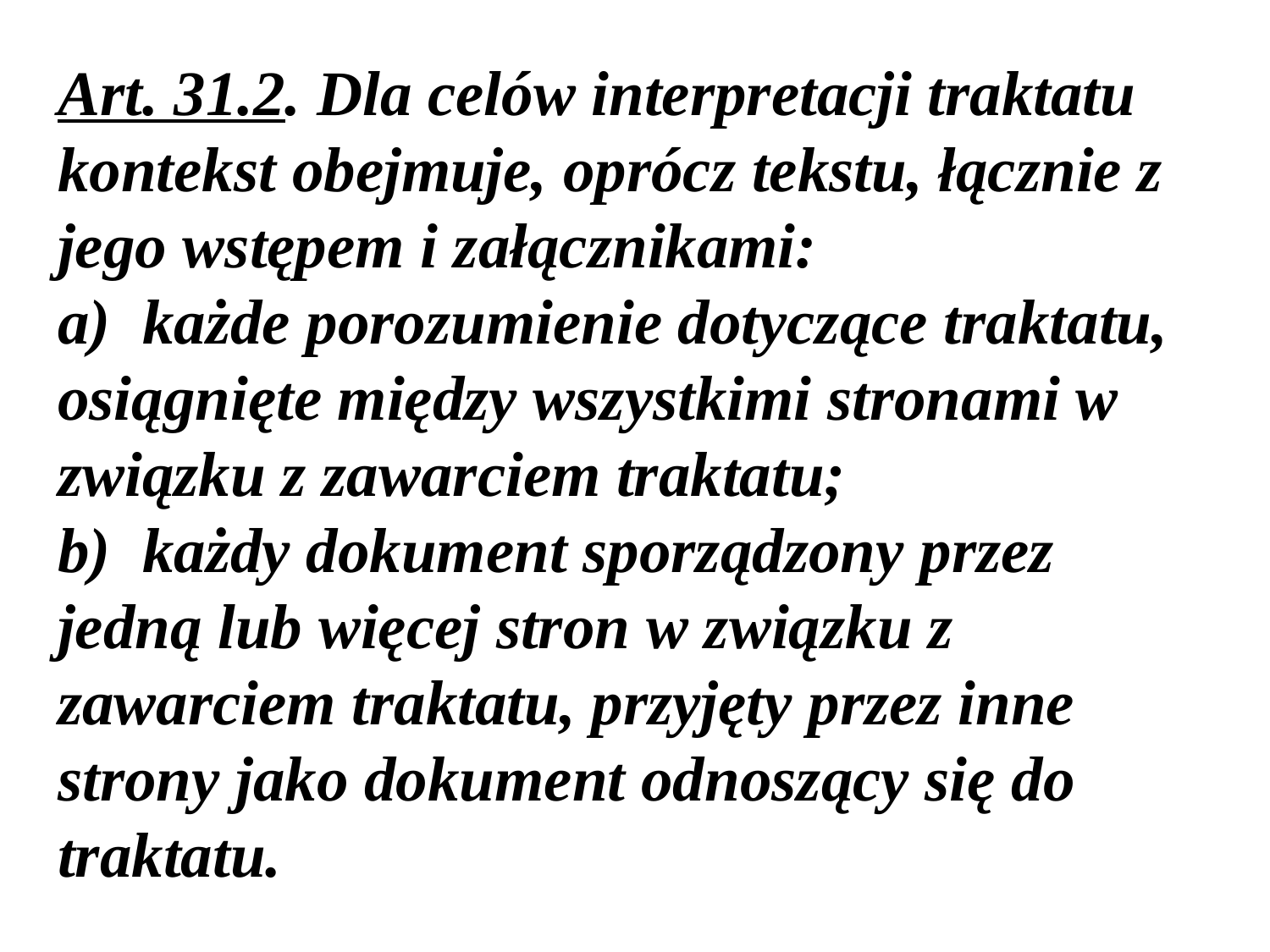

# Art. 31.2. Dla celów interpretacji traktatu kontekst obejmuje, oprócz tekstu, łącznie z jego wstępem i załącznikami: a)  każde porozumienie dotyczące traktatu, osiągnięte między wszystkimi stronami w związku z zawarciem traktatu; b)  każdy dokument sporządzony przez jedną lub więcej stron w związku z zawarciem traktatu, przyjęty przez inne strony jako dokument odnoszący się do traktatu.